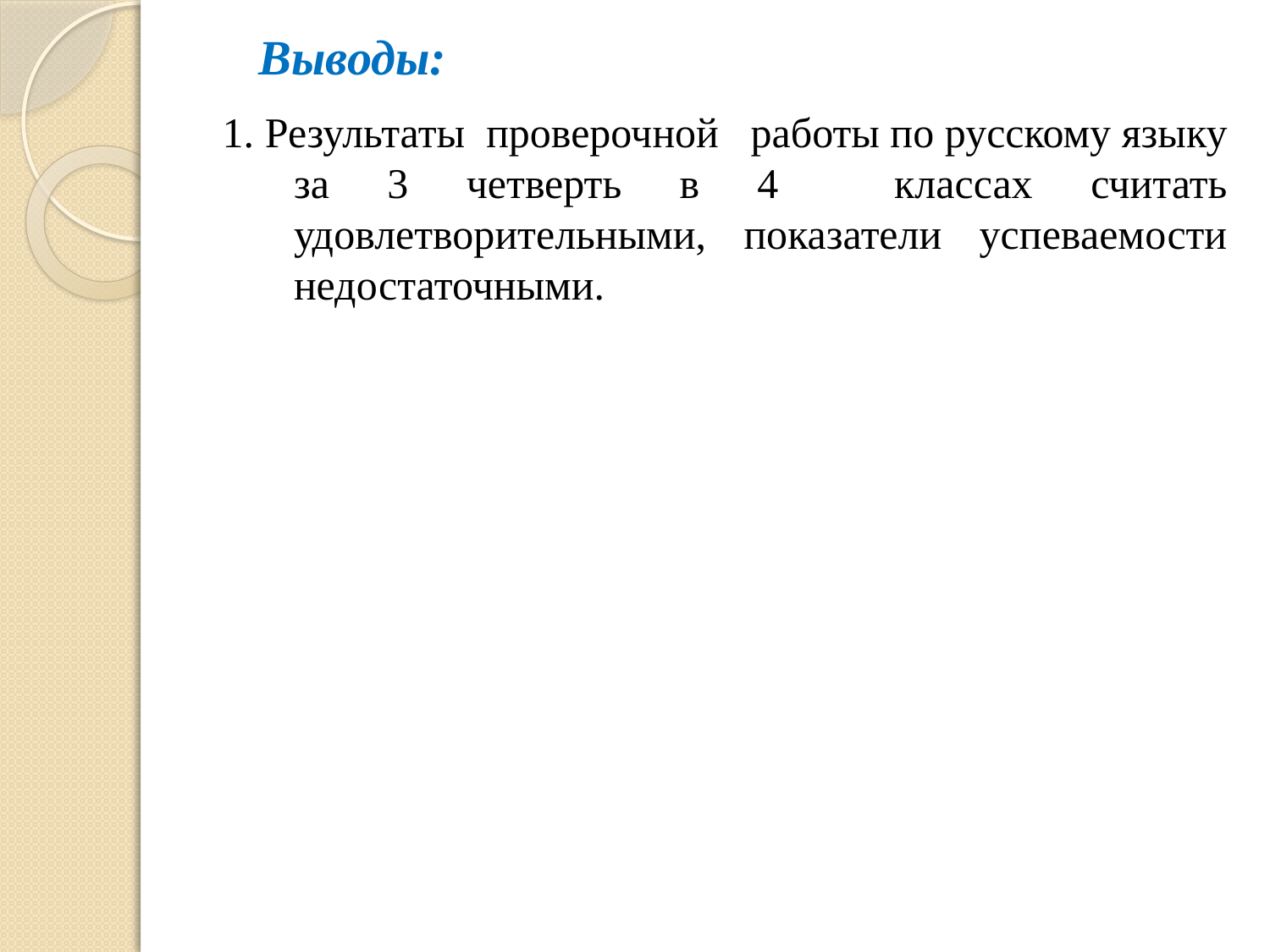

# Выводы:
1. Результаты  проверочной   работы по русскому языку за 3 четверть в 4  классах считать удовлетворительными, показатели успеваемости недостаточными.